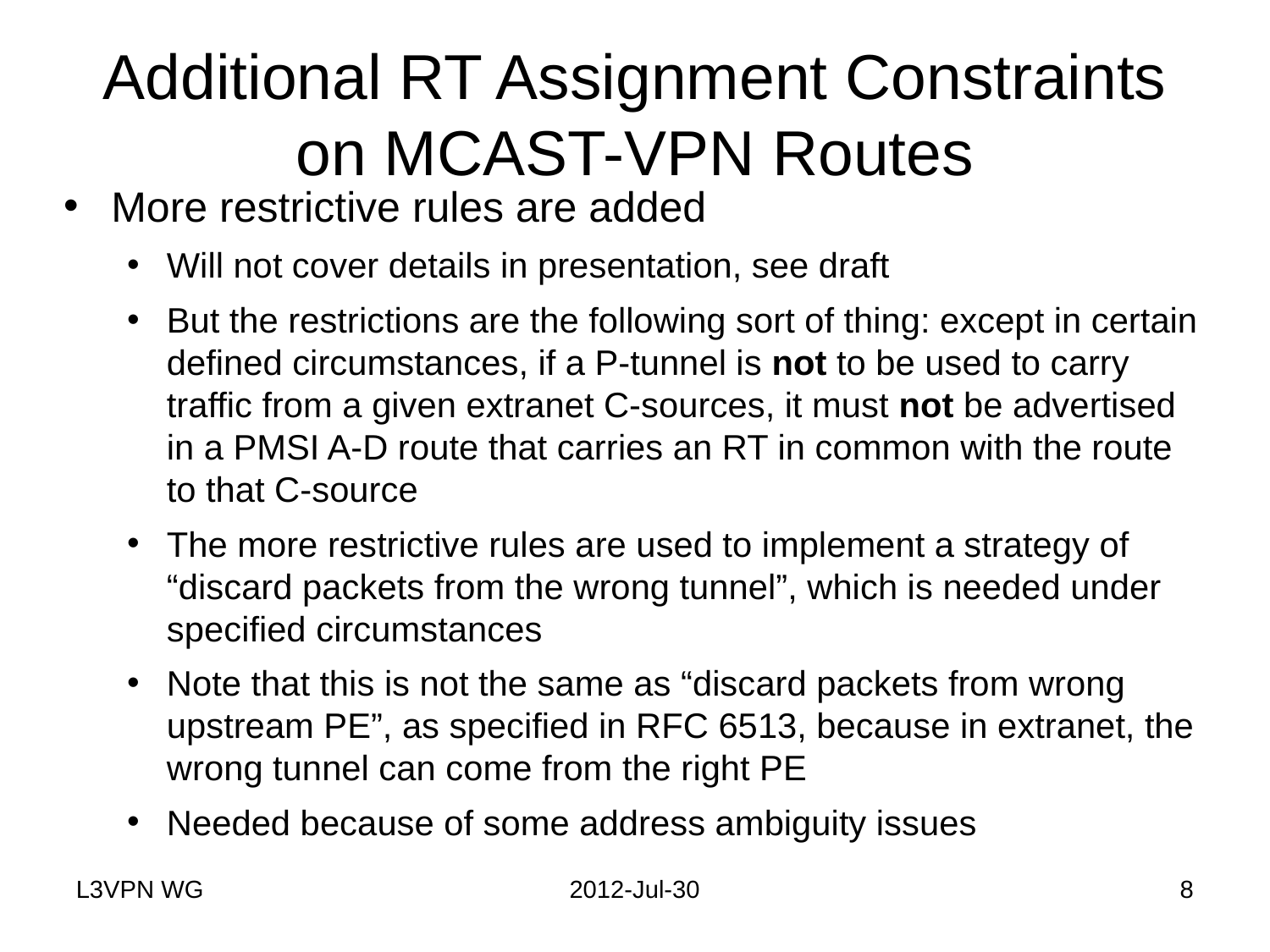

# Additional RT Assignment Constraints on MCAST-VPN Routes
More restrictive rules are added
Will not cover details in presentation, see draft
But the restrictions are the following sort of thing: except in certain defined circumstances, if a P-tunnel is not to be used to carry traffic from a given extranet C-sources, it must not be advertised in a PMSI A-D route that carries an RT in common with the route to that C-source
The more restrictive rules are used to implement a strategy of “discard packets from the wrong tunnel”, which is needed under specified circumstances
Note that this is not the same as “discard packets from wrong upstream PE”, as specified in RFC 6513, because in extranet, the wrong tunnel can come from the right PE
Needed because of some address ambiguity issues

L3VPN WG
2012-Jul-30
8